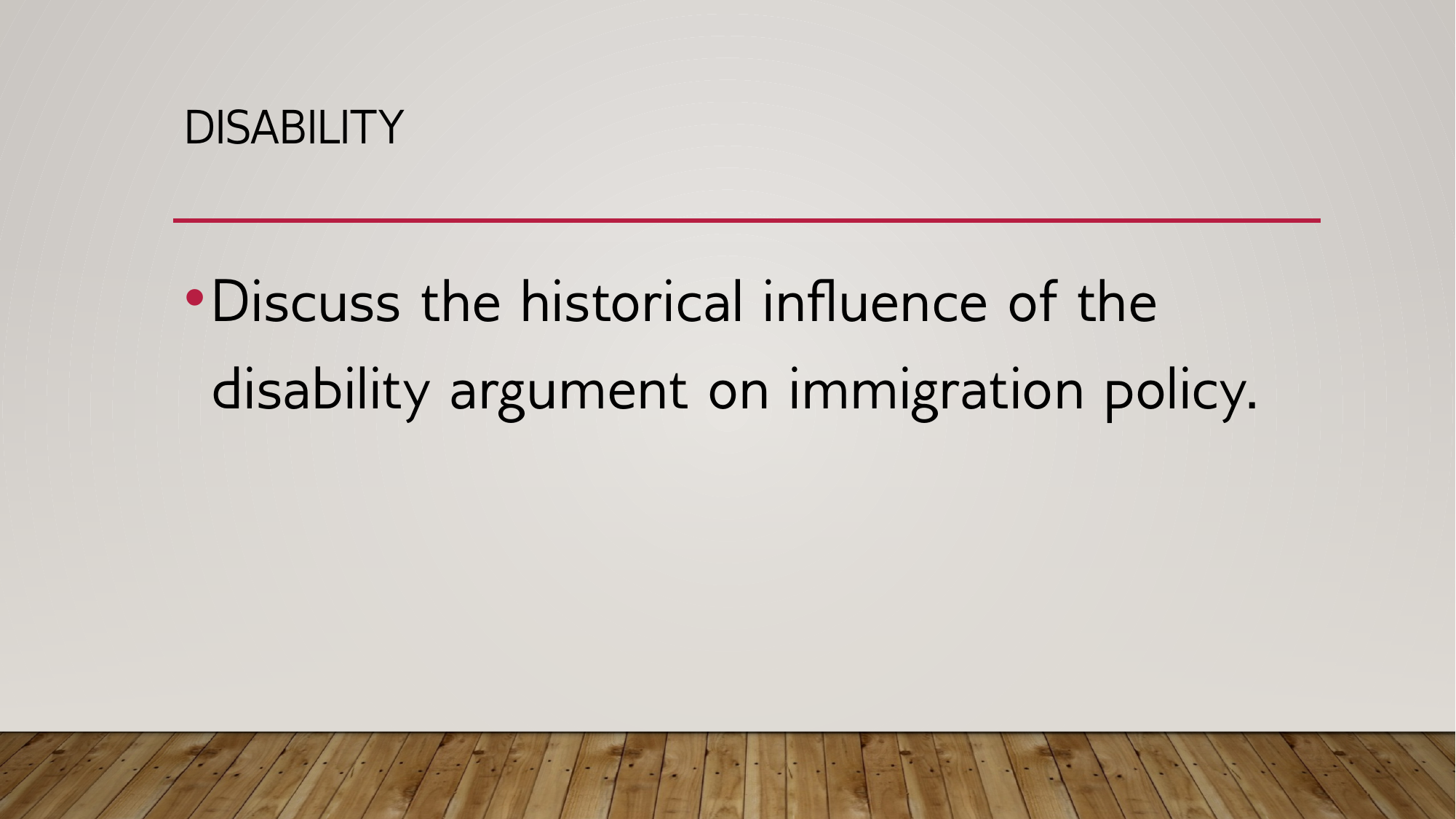

# Disability
Discuss the historical influence of the disability argument on immigration policy.